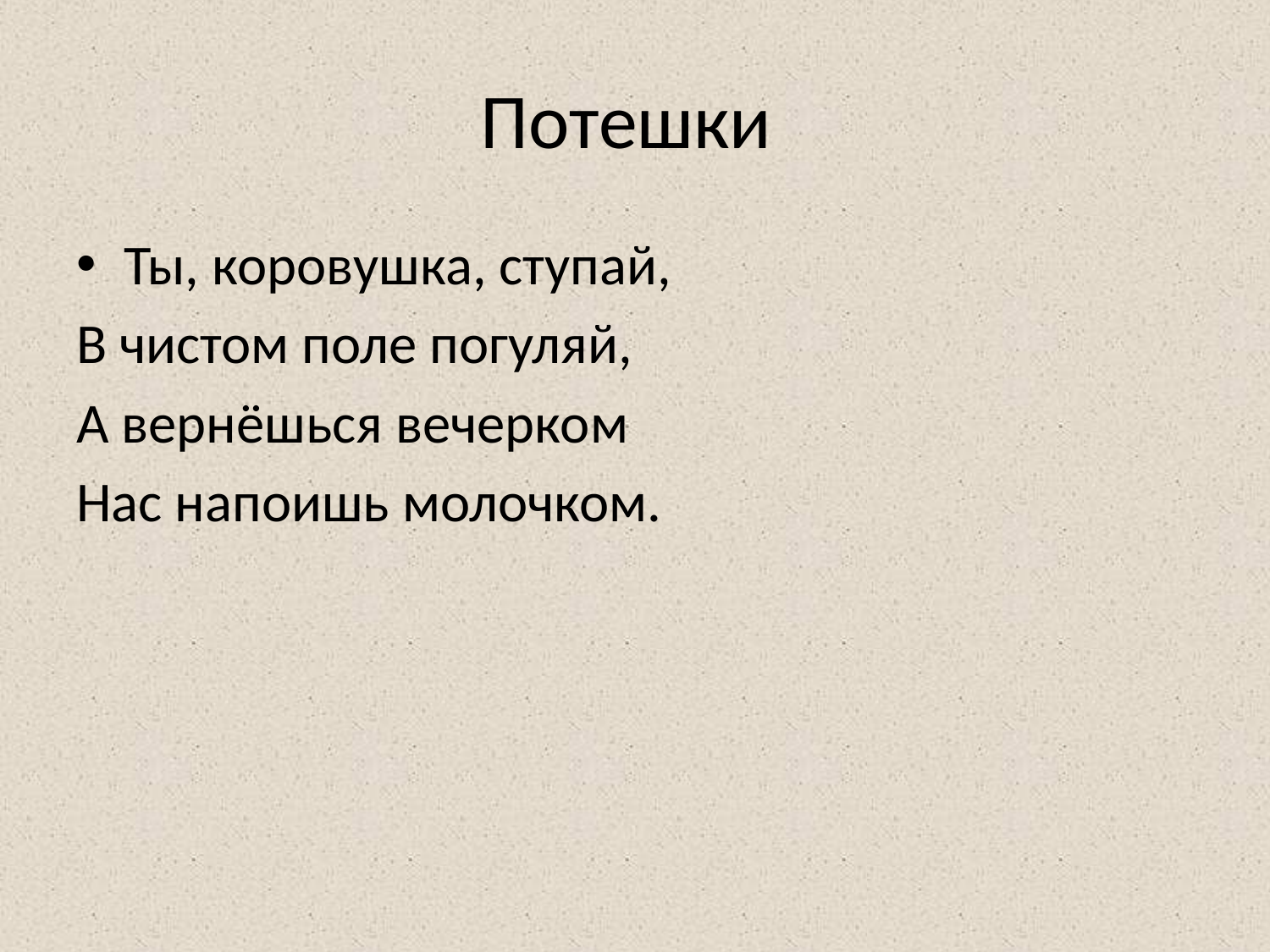

# Потешки
Ты, коровушка, ступай,
В чистом поле погуляй,
А вернёшься вечерком
Нас напоишь молочком.